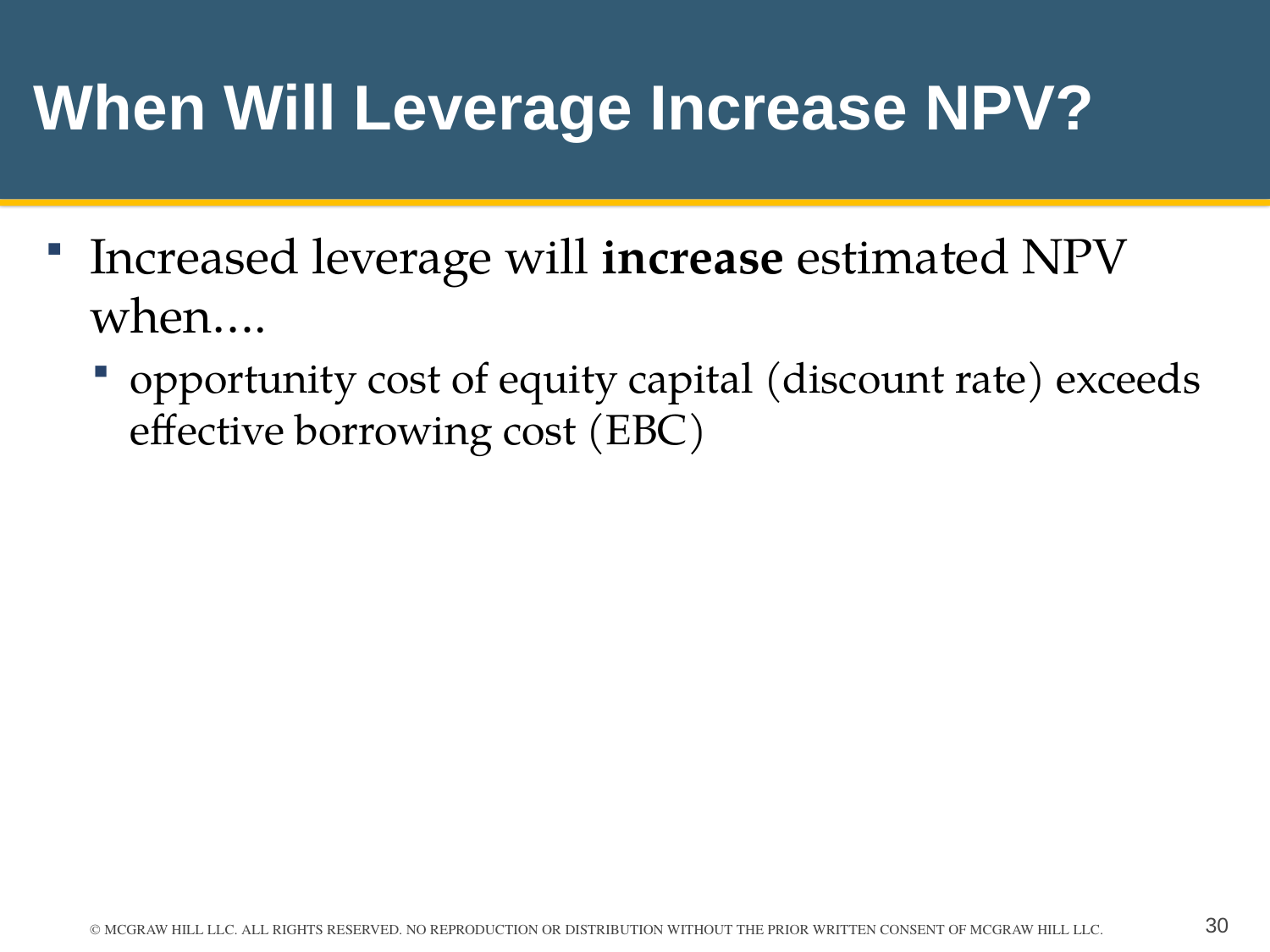

# When Will Leverage Increase NPV?
Increased leverage will increase estimated NPV when….
opportunity cost of equity capital (discount rate) exceeds effective borrowing cost (EBC)
© MCGRAW HILL LLC. ALL RIGHTS RESERVED. NO REPRODUCTION OR DISTRIBUTION WITHOUT THE PRIOR WRITTEN CONSENT OF MCGRAW HILL LLC.
30